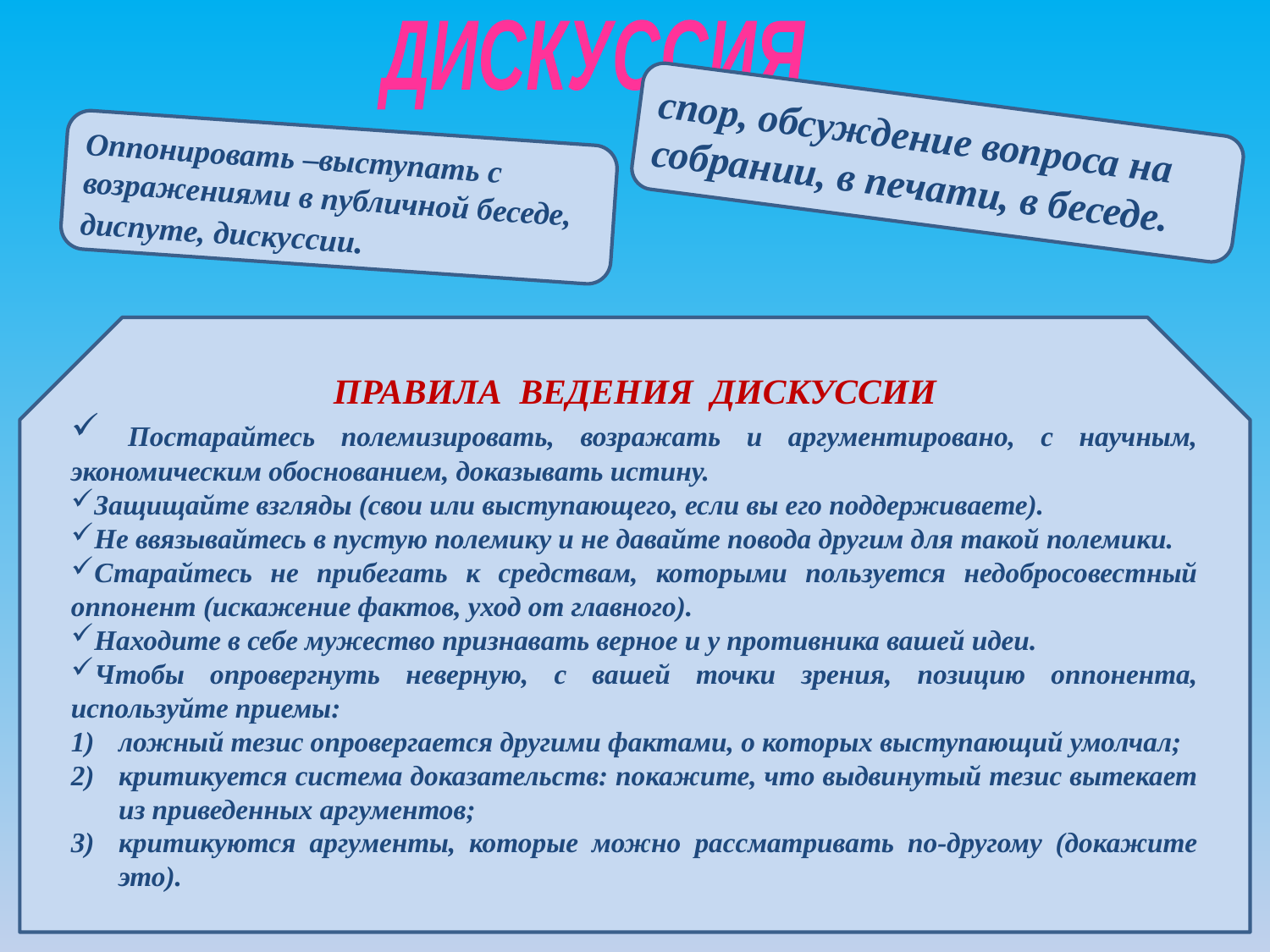

ДИСКУССИЯ
спор, обсуждение вопроса на собрании, в печати, в беседе.
Оппонировать –выступать с возражениями в публичной беседе, диспуте, дискуссии.
ПРАВИЛА  ВЕДЕНИЯ  ДИСКУССИИ
 Постарайтесь полемизировать, возражать и аргументировано, с научным, экономическим обоснованием, доказывать истину.
Защищайте взгляды (свои или выступающего, если вы его поддерживаете).
Не ввязывайтесь в пустую полемику и не давайте повода другим для такой полемики.
Старайтесь не прибегать к средствам, которыми пользуется недобросовестный оппонент (искажение фактов, уход от главного).
Находите в себе мужество признавать верное и у противника вашей идеи.
Чтобы опровергнуть неверную, с вашей точки зрения, позицию оппонента, используйте приемы:
ложный тезис опровергается другими фактами, о которых выступающий умолчал;
критикуется система доказательств: покажите, что выдвинутый тезис вытекает из приведенных аргументов;
критикуются аргументы, которые можно рассматривать по-другому (докажите это).